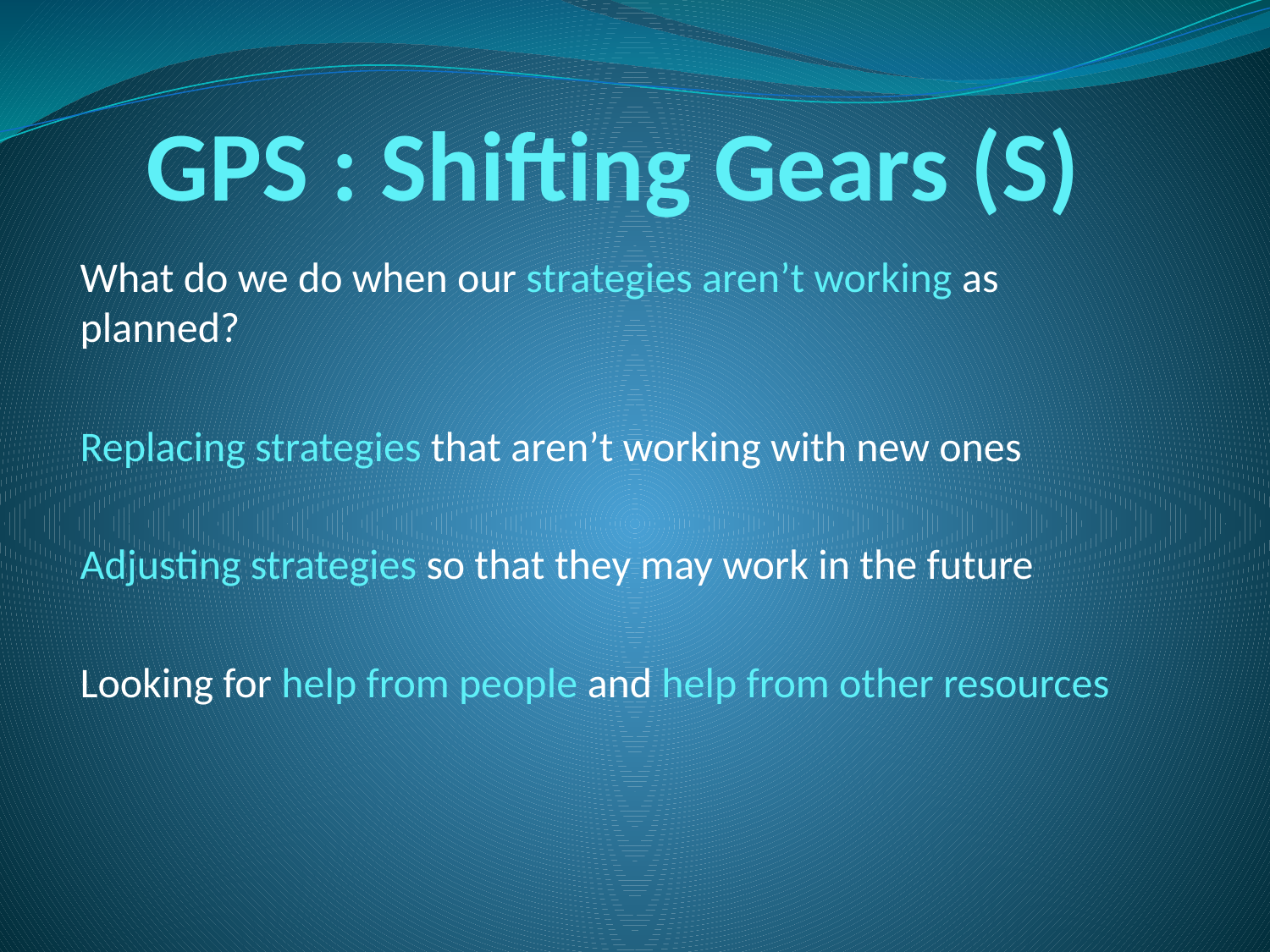

# GPS : Shifting Gears (S)
What do we do when our strategies aren’t working as planned?

Replacing strategies that aren’t working with new ones

Adjusting strategies so that they may work in the future

Looking for help from people and help from other resources